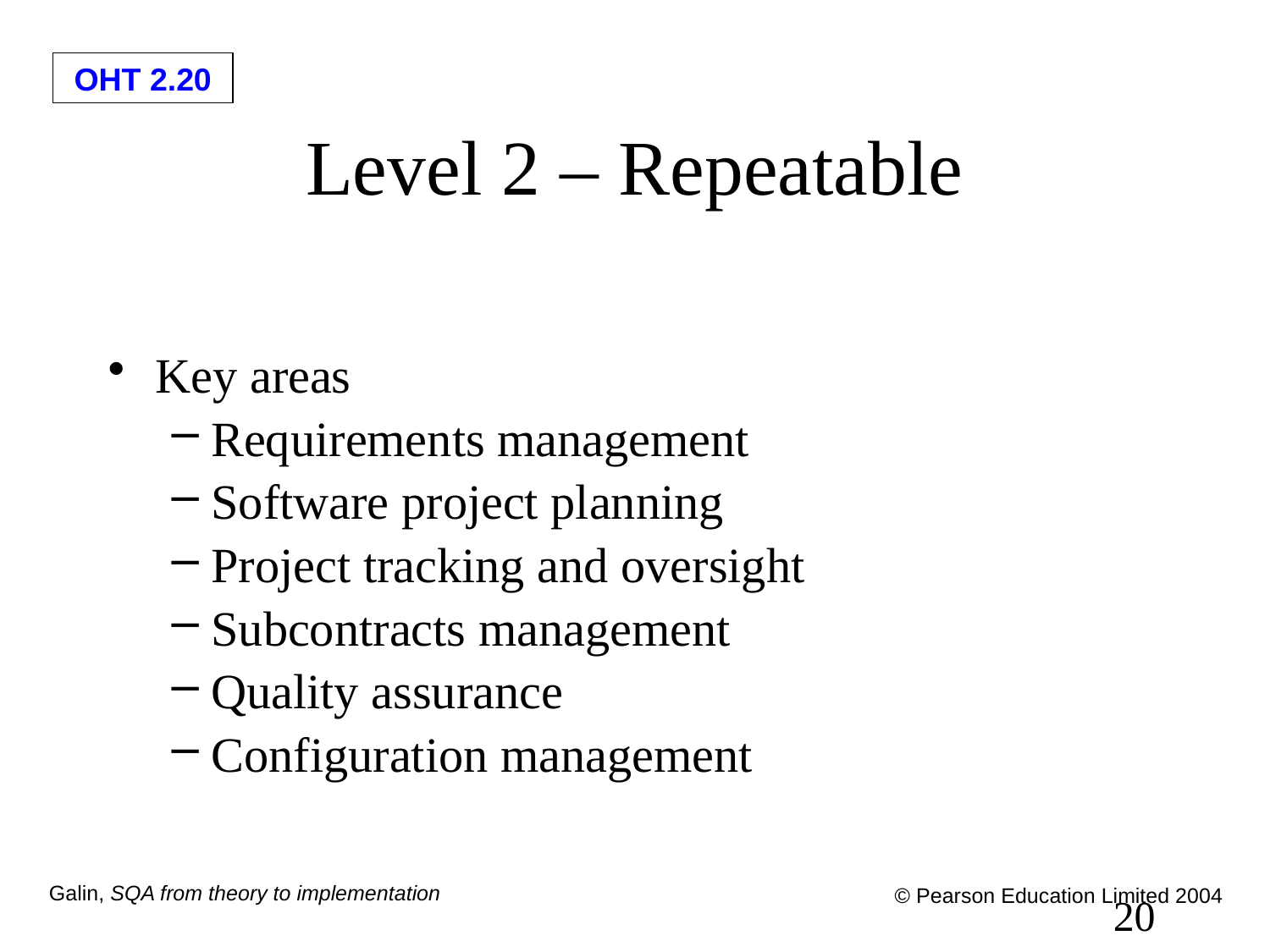

# Level 2 – Repeatable

Key areas
Requirements management
Software project planning
Project tracking and oversight
Subcontracts management
Quality assurance
Configuration management
20